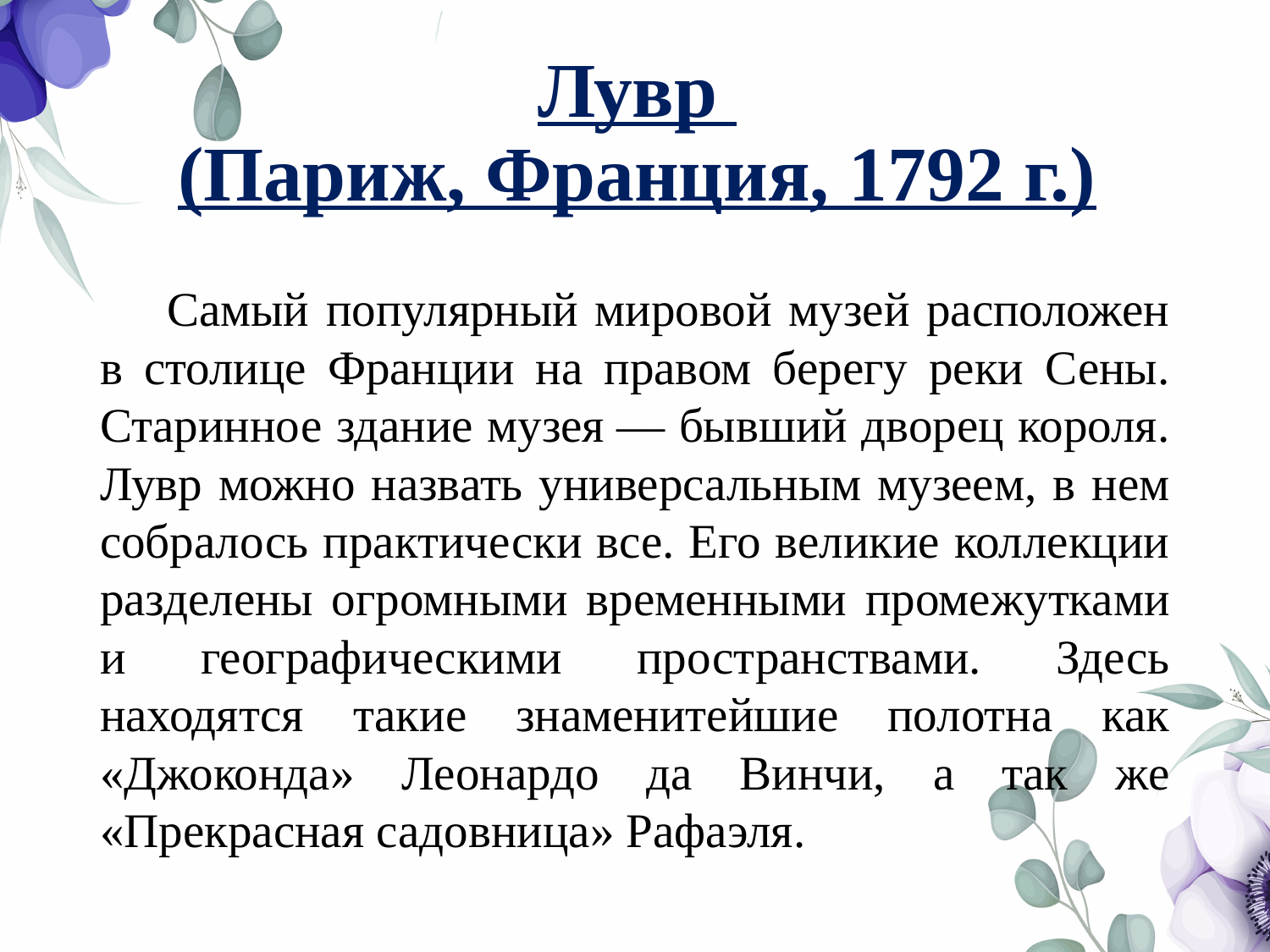

# Лувр (Париж, Франция, 1792 г.)
Самый популярный мировой музей расположен в столице Франции на правом берегу реки Сены. Старинное здание музея — бывший дворец короля. Лувр можно назвать универсальным музеем, в нем собралось практически все. Его великие коллекции разделены огромными временными промежутками и географическими пространствами. Здесь находятся такие знаменитейшие полотна как «Джоконда» Леонардо да Винчи, а так же «Прекрасная садовница» Рафаэля.